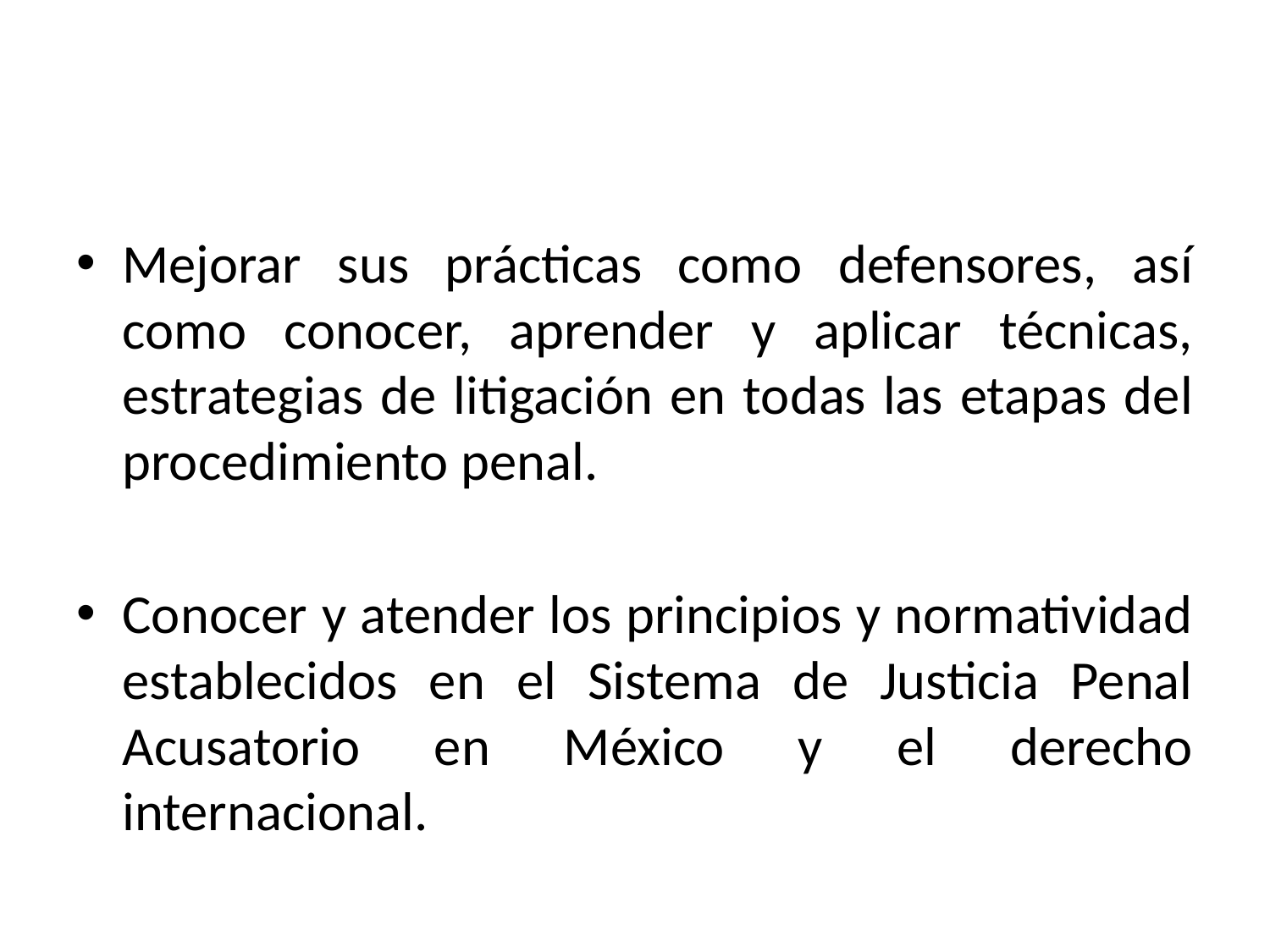

Mejorar sus prácticas como defensores, así como conocer, aprender y aplicar técnicas, estrategias de litigación en todas las etapas del procedimiento penal.

Conocer y atender los principios y normatividad establecidos en el Sistema de Justicia Penal Acusatorio en México y el derecho internacional.